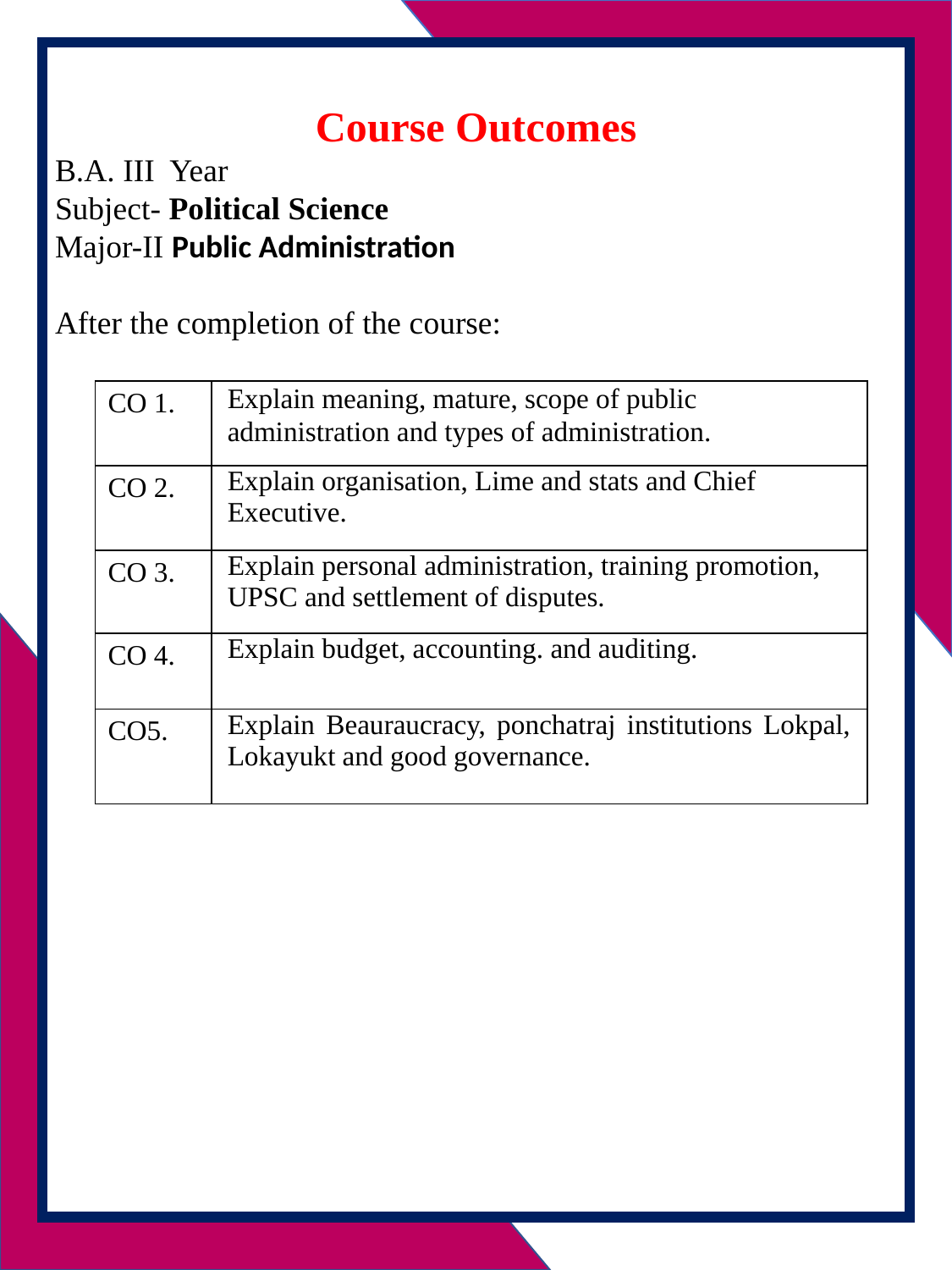

Course Outcomes
B.A. III  Year
Subject- Political Science
Major-II Public Administration

After the completion of the course:

| CO 1. | Explain meaning, mature, scope of public administration and types of administration. |
| --- | --- |
| CO 2. | Explain organisation, Lime and stats and Chief Executive. |
| CO 3. | Explain personal administration, training promotion, UPSC and settlement of disputes. |
| CO 4. | Explain budget, accounting. and auditing. |
| CO5. | Explain Beauraucracy, ponchatraj institutions Lokpal, Lokayukt and good governance. |